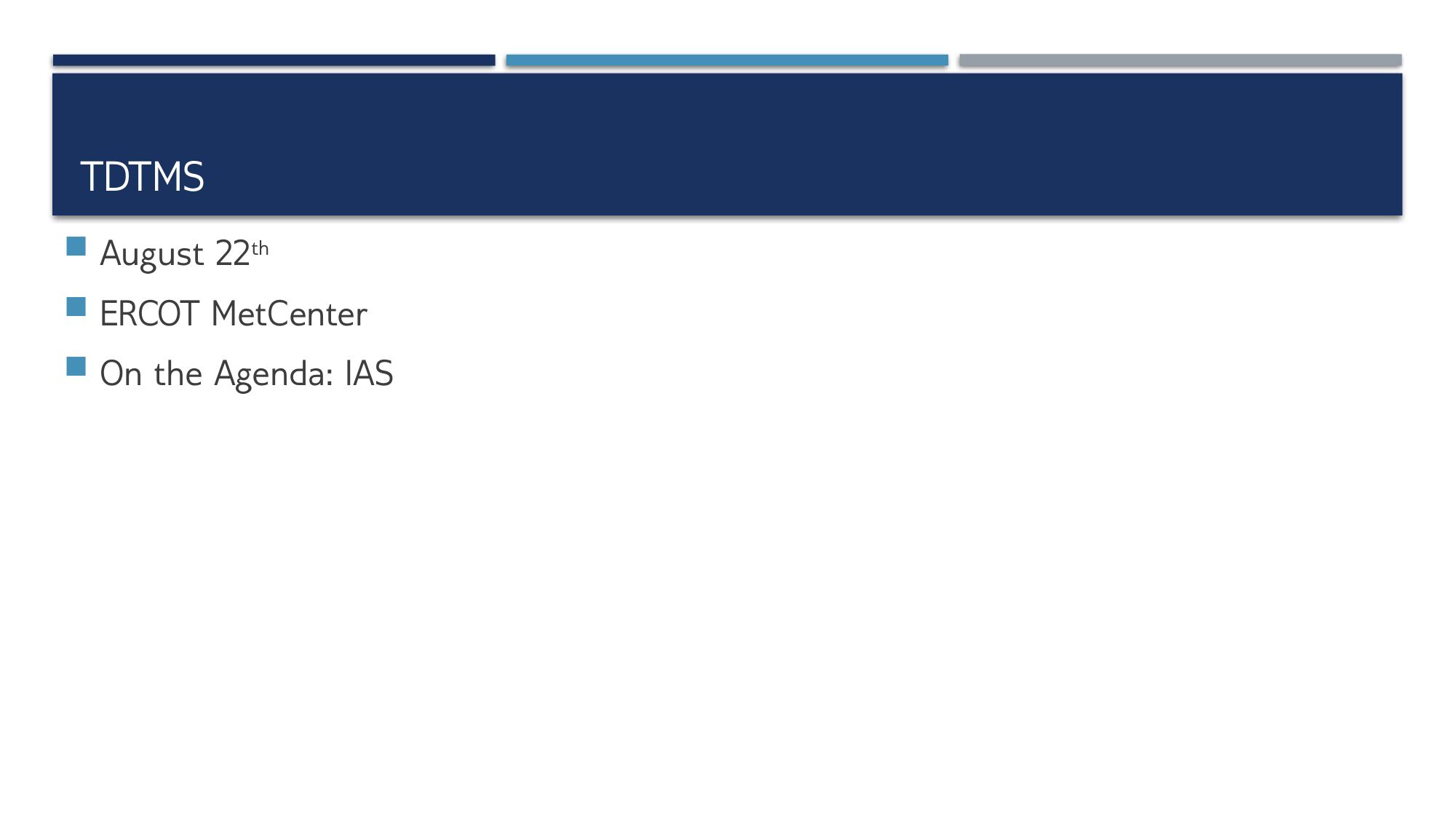

# TDTMS
August 22th
ERCOT MetCenter
On the Agenda: IAS